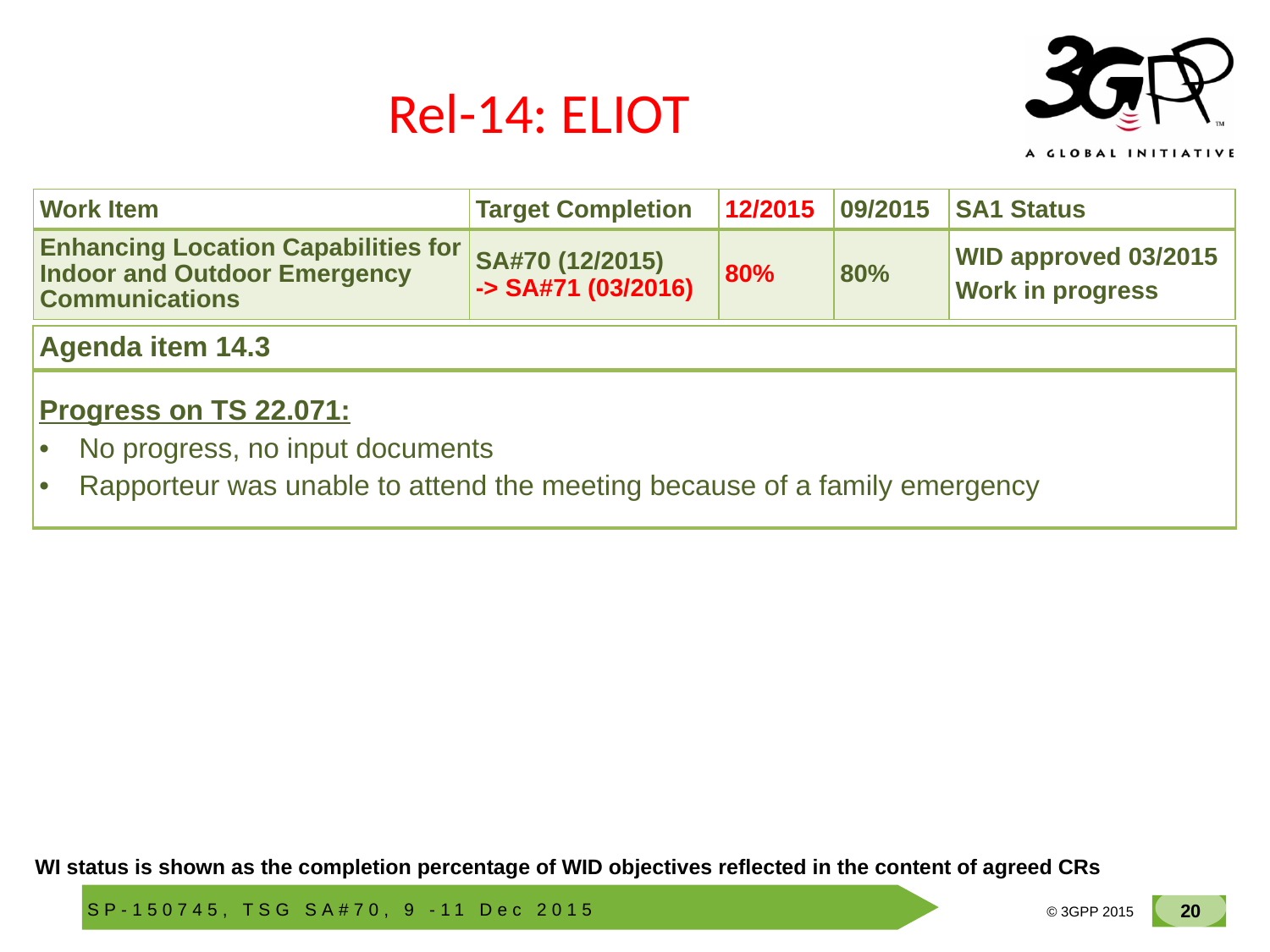

# Rel-14: ELIOT
| Work Item | Target Completion | 12/2015 | 09/2015 | SA1 Status |
| --- | --- | --- | --- | --- |
| Enhancing Location Capabilities for Indoor and Outdoor Emergency Communications | SA#70 (12/2015) -> SA#71 (03/2016) | 80% | 80% | WID approved 03/2015 Work in progress |
| Agenda item 14.3 |
| --- |
|  |
| Progress on TS 22.071: No progress, no input documents Rapporteur was unable to attend the meeting because of a family emergency |
| --- |
WI status is shown as the completion percentage of WID objectives reflected in the content of agreed CRs